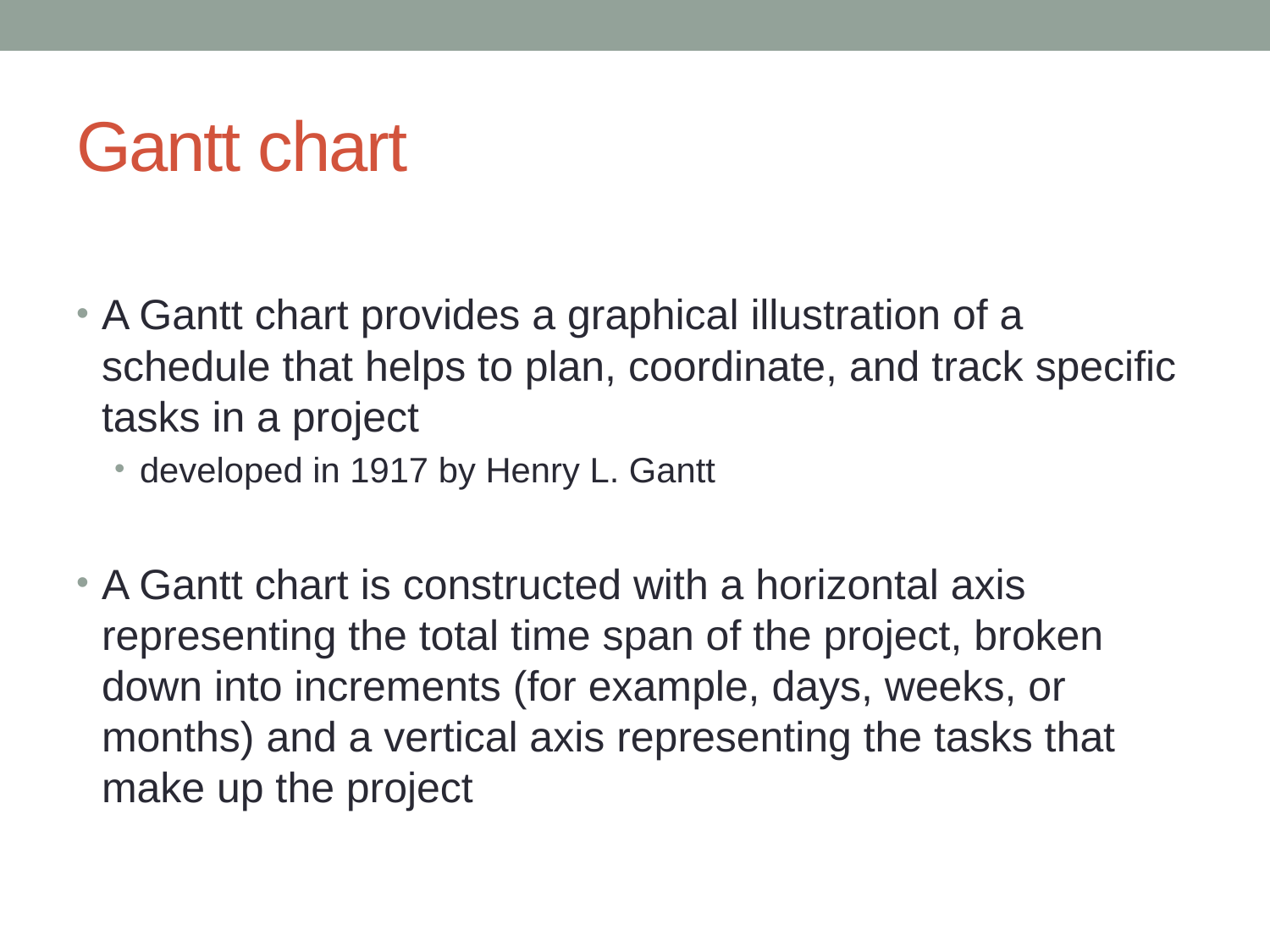

# Gantt chart

A Gantt chart provides a graphical illustration of a schedule that helps to plan, coordinate, and track specific tasks in a project
developed in 1917 by Henry L. Gantt

A Gantt chart is constructed with a horizontal axis representing the total time span of the project, broken down into increments (for example, days, weeks, or months) and a vertical axis representing the tasks that make up the project